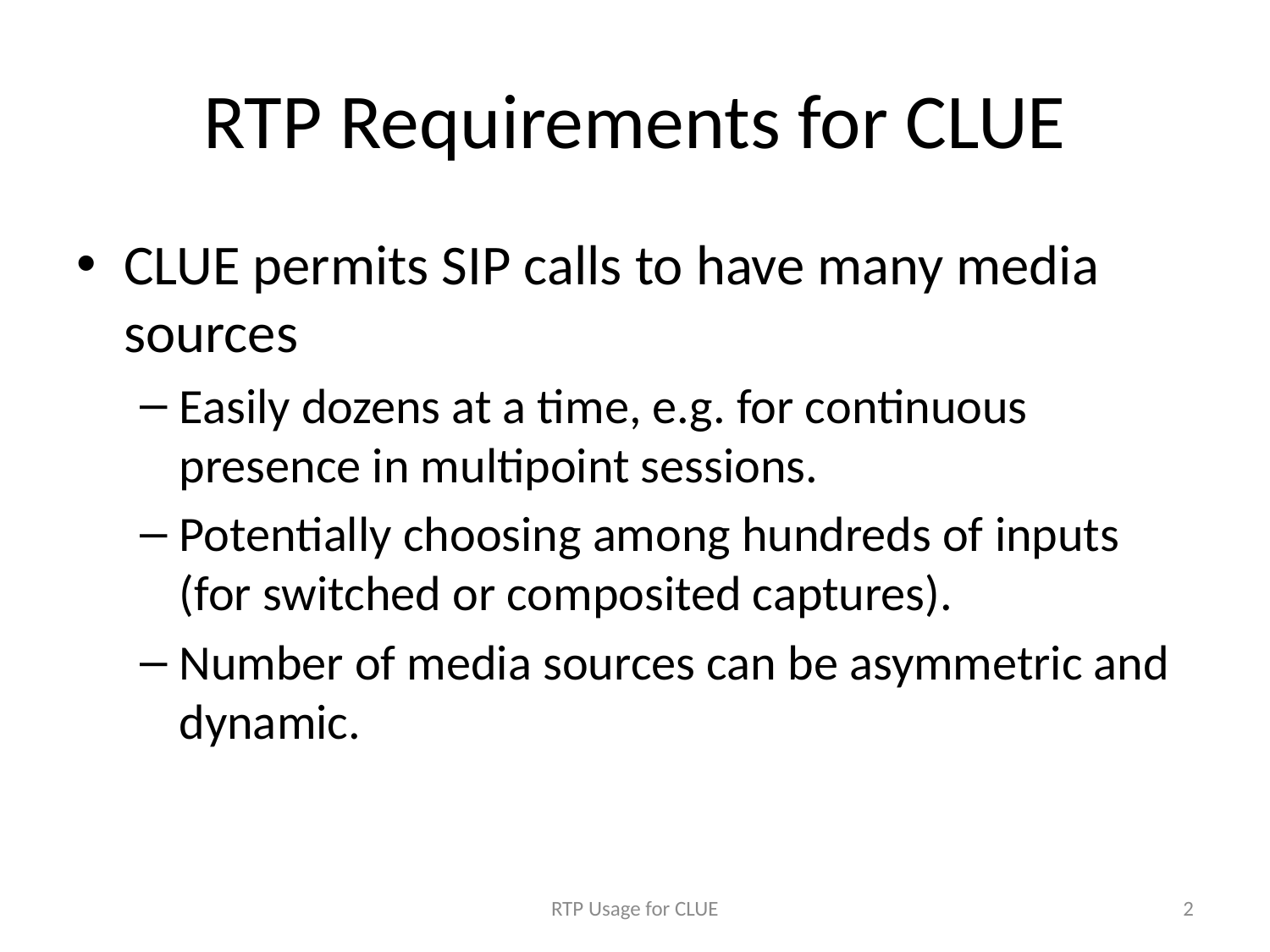

# RTP Requirements for CLUE
CLUE permits SIP calls to have many media sources
Easily dozens at a time, e.g. for continuous presence in multipoint sessions.
Potentially choosing among hundreds of inputs (for switched or composited captures).
Number of media sources can be asymmetric and dynamic.

RTP Usage for CLUE
2